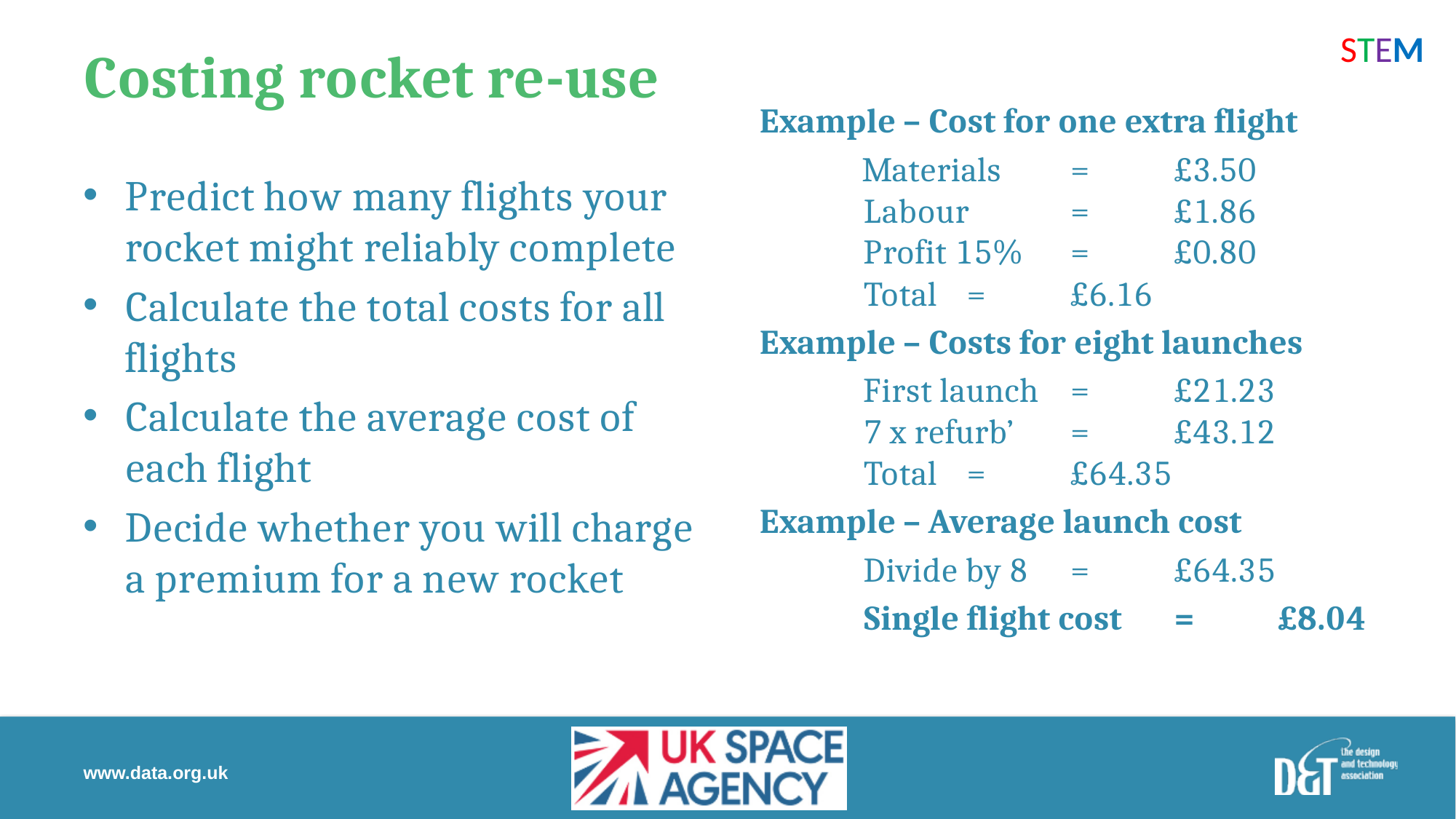

STEM
# Costing rocket re-use
Example – Cost for one extra flight
	Materials	=	£3.50
	Labour	=	£1.86
	Profit 15%	=	£0.80
	Total	=	£6.16
Example – Costs for eight launches
	First launch	=	£21.23
	7 x refurb’	=	£43.12
	Total	=	£64.35
Example – Average launch cost
	Divide by 8	=	£64.35
	Single flight cost	=	£8.04
Predict how many flights your rocket might reliably complete
Calculate the total costs for all flights
Calculate the average cost of each flight
Decide whether you will charge a premium for a new rocket